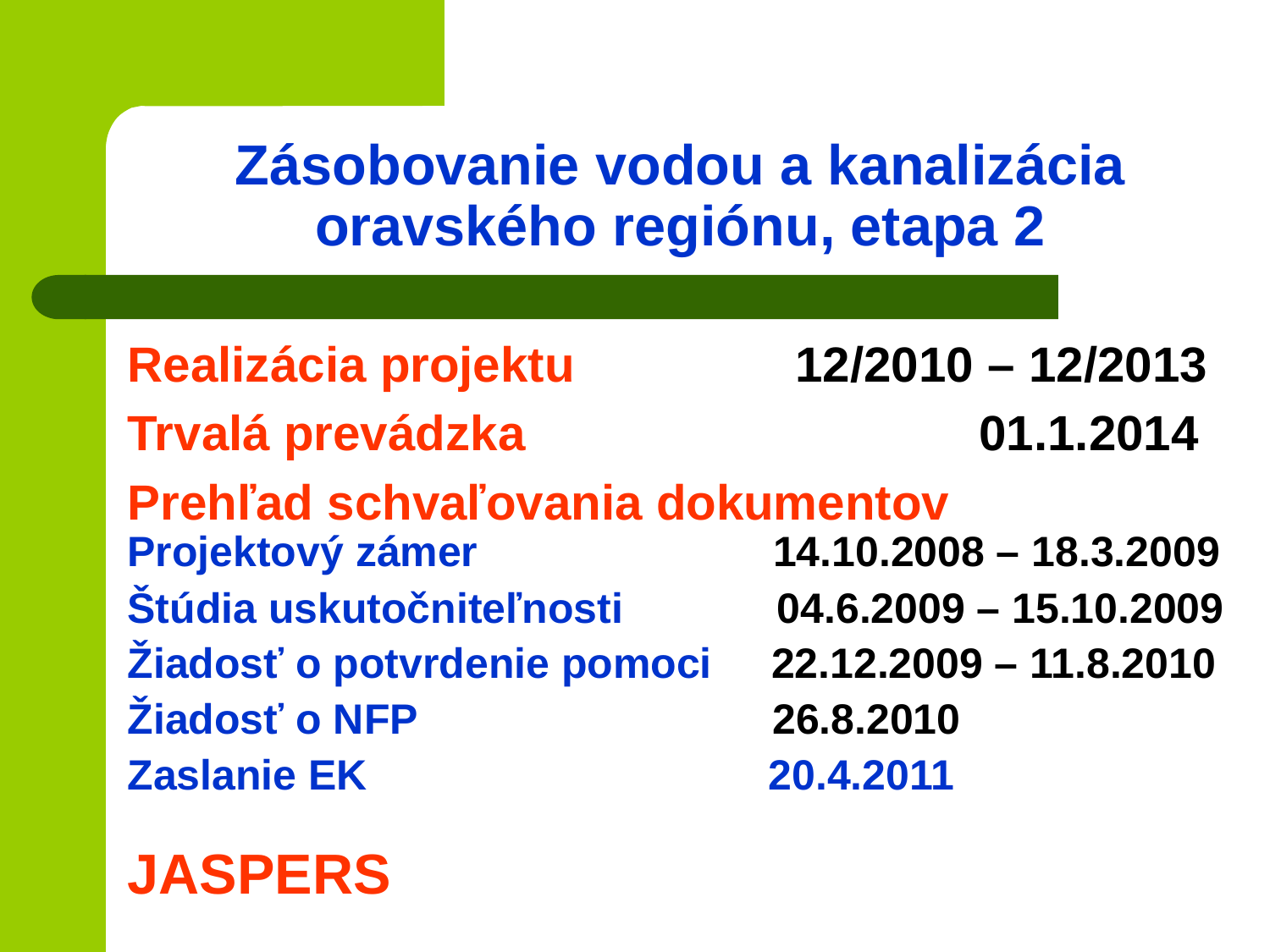

# Zásobovanie vodou a kanalizácia oravského regiónu, etapa 2
Realizácia projektu                12/2010 – 12/2013
Trvalá prevádzka                                 01.1.2014
Prehľad schvaľovania dokumentov
Projektový zámer                         14.10.2008 – 18.3.2009
Štúdia uskutočniteľnosti             04.6.2009 – 15.10.2009
Žiadosť o potvrdenie pomoci     22.12.2009 – 11.8.2010
Žiadosť o NFP                              26.8.2010
Zaslanie EK                                  20.4.2011
JASPERS